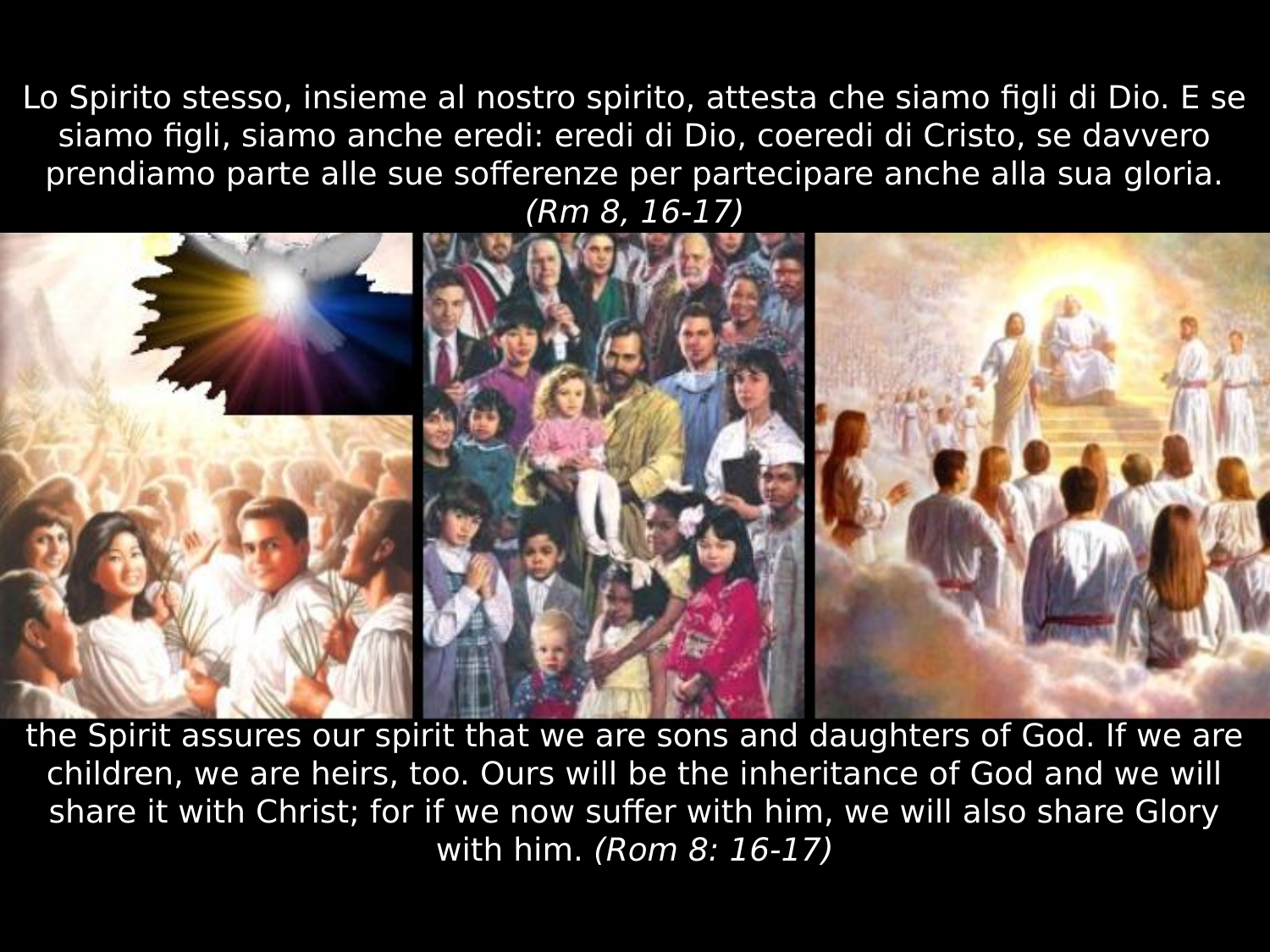

# Lo Spirito stesso, insieme al nostro spirito, attesta che siamo figli di Dio. E se siamo figli, siamo anche eredi: eredi di Dio, coeredi di Cristo, se davvero prendiamo parte alle sue sofferenze per partecipare anche alla sua gloria. (Rm 8, 16-17)

the Spirit assures our spirit that we are sons and daughters of God. If we are children, we are heirs, too. Ours will be the inheritance of God and we will share it with Christ; for if we now suffer with him, we will also share Glory with him. (Rom 8: 16-17)